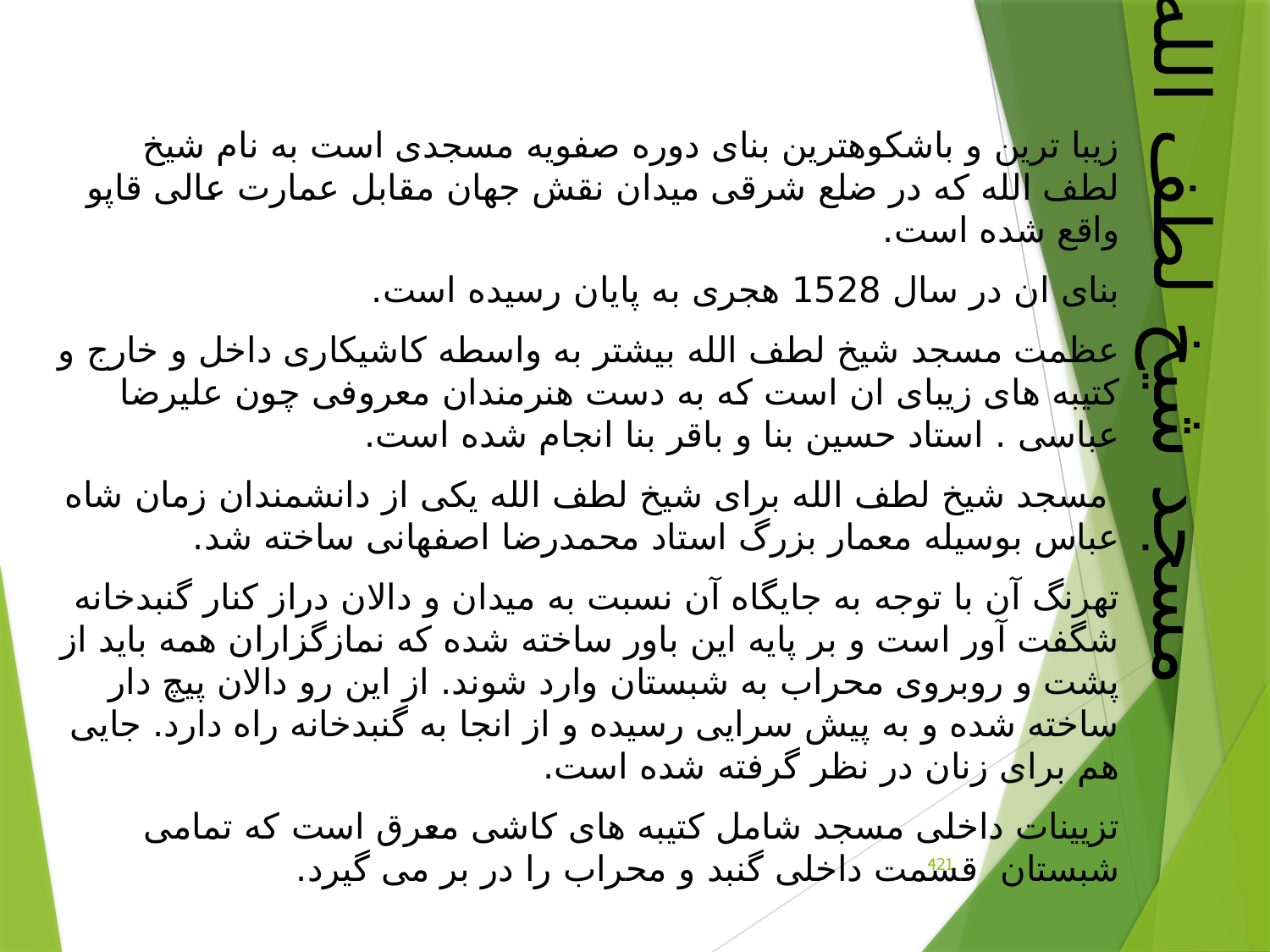

زیبا ترین و باشکوهترین بنای دوره صفویه مسجدی است به نام شیخ لطف الله که در ضلع شرقی میدان نقش جهان مقابل عمارت عالی قاپو واقع شده است.
بنای ان در سال 1528 هجری به پایان رسیده است.
عظمت مسجد شیخ لطف الله بیشتر به واسطه کاشیکاری داخل و خارج و کتیبه های زیبای ان است که به دست هنرمندان معروفی چون علیرضا عباسی . استاد حسین بنا و باقر بنا انجام شده است.
 مسجد شیخ لطف الله برای شیخ لطف الله یکی از دانشمندان زمان شاه عباس بوسیله معمار بزرگ استاد محمدرضا اصفهانی ساخته شد.
تهرنگ آن با توجه به جایگاه آن نسبت به میدان و دالان دراز کنار گنبدخانه شگفت آور است و بر پایه این باور ساخته شده که نمازگزاران همه باید از پشت و روبروی محراب به شبستان وارد شوند. از این رو دالان پیچ دار ساخته شده و به پیش سرایی رسیده و از انجا به گنبدخانه راه دارد. جایی هم برای زنان در نظر گرفته شده است.
تزیینات داخلی مسجد شامل کتیبه های کاشی معرق است که تمامی شبستان  قسمت داخلی گنبد و محراب را در بر می گیرد.

مسجد شيخ لطف الله
421